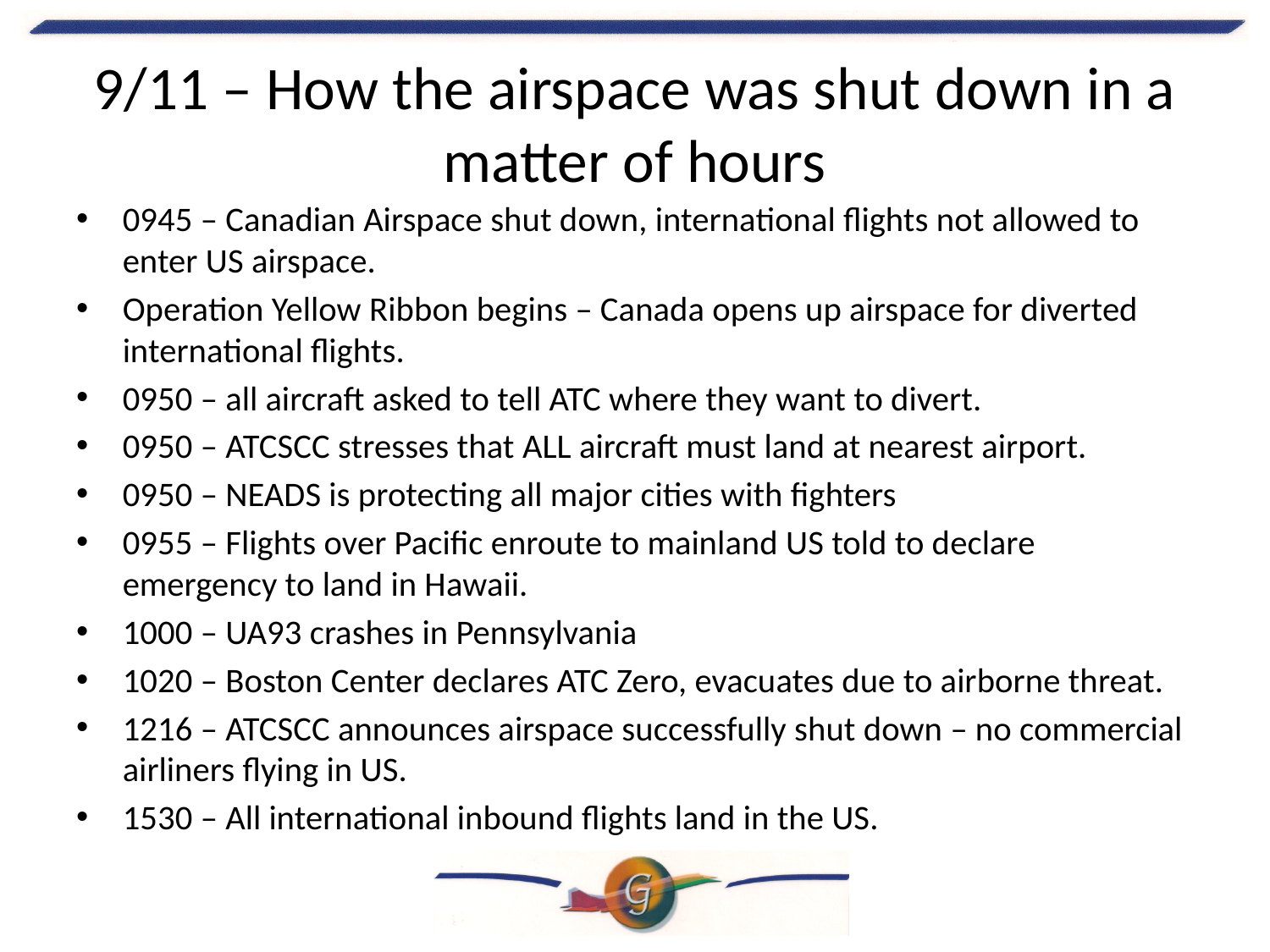

# 9/11 – How the airspace was shut down in a matter of hours
0945 – Canadian Airspace shut down, international flights not allowed to enter US airspace.
Operation Yellow Ribbon begins – Canada opens up airspace for diverted international flights.
0950 – all aircraft asked to tell ATC where they want to divert.
0950 – ATCSCC stresses that ALL aircraft must land at nearest airport.
0950 – NEADS is protecting all major cities with fighters
0955 – Flights over Pacific enroute to mainland US told to declare emergency to land in Hawaii.
1000 – UA93 crashes in Pennsylvania
1020 – Boston Center declares ATC Zero, evacuates due to airborne threat.
1216 – ATCSCC announces airspace successfully shut down – no commercial airliners flying in US.
1530 – All international inbound flights land in the US.